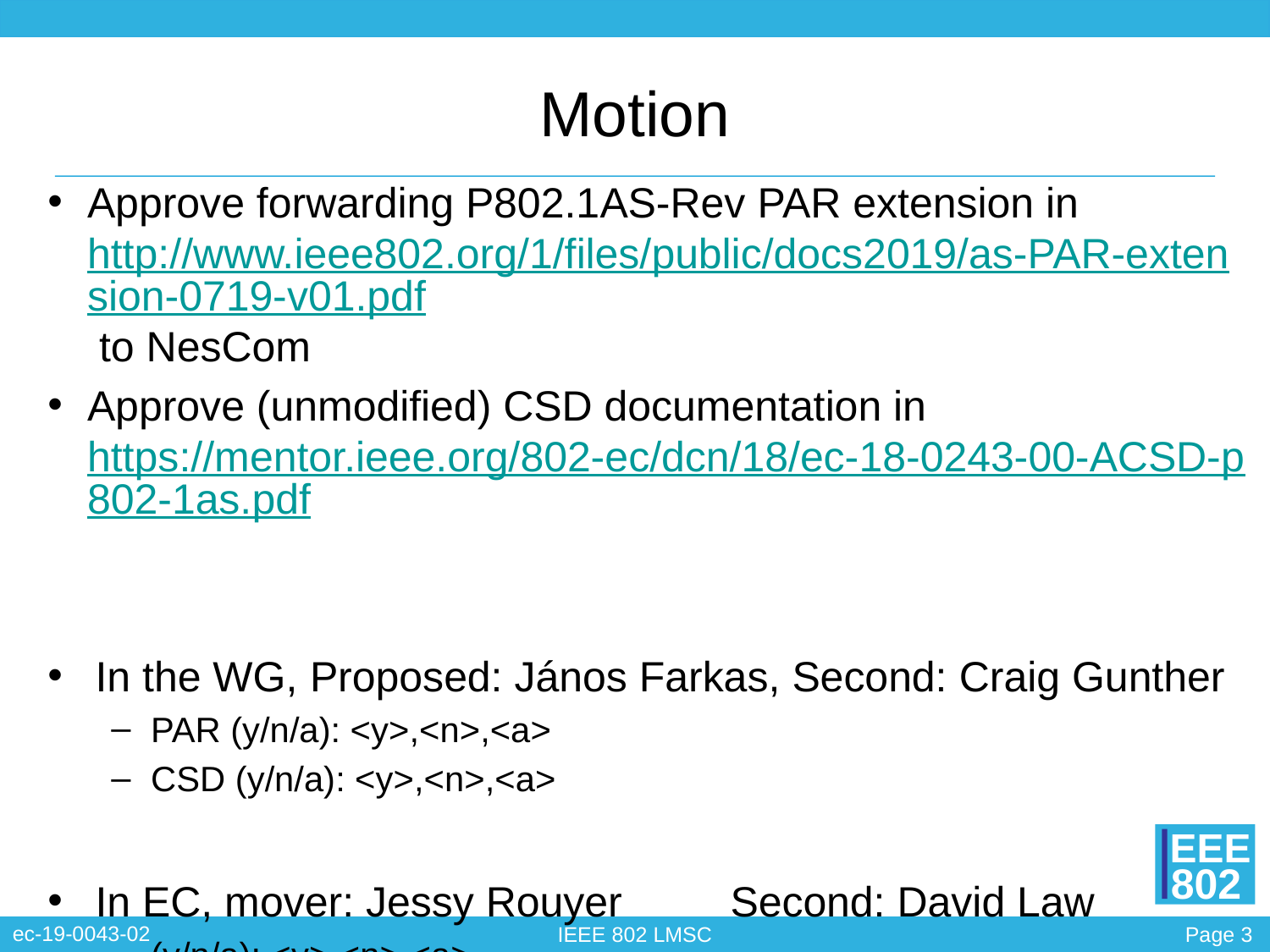

# Motion
Approve forwarding P802.1AS-Rev PAR extension in http://www.ieee802.org/1/files/public/docs2019/as-PAR-extension-0719-v01.pdf to NesCom
Approve (unmodified) CSD documentation in https://mentor.ieee.org/802-ec/dcn/18/ec-18-0243-00-ACSD-p802-1as.pdf

In the WG, Proposed: János Farkas, Second: Craig Gunther
PAR (y/n/a): <y>,<n>,<a>
CSD (y/n/a): <y>,<n>,<a>

In EC, mover: Jessy Rouyer 	Second: David Law
(y/n/a): <y>,<n>,<a>